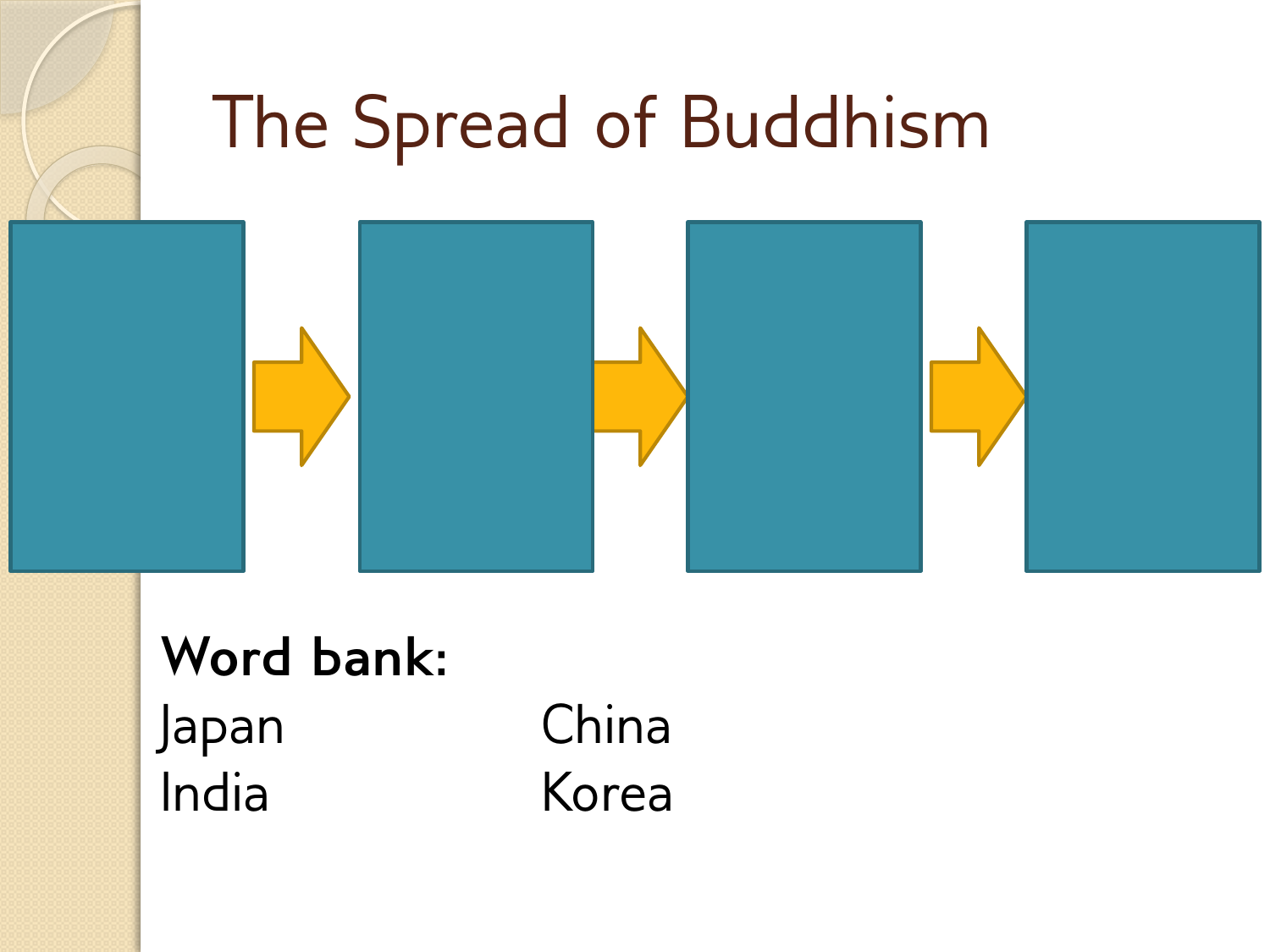

# The Spread of Buddhism

Word bank:
Japan			China
India			Korea